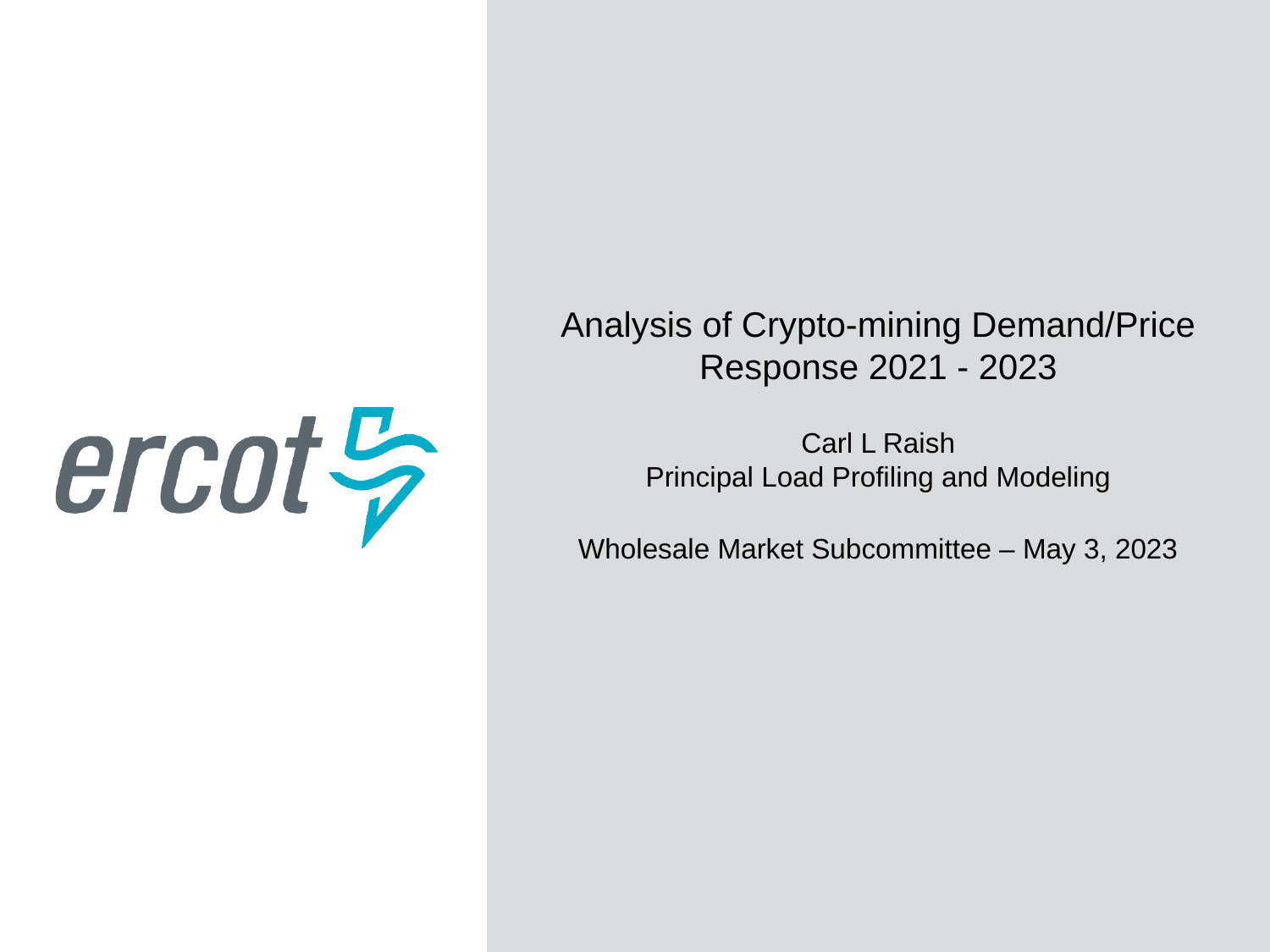

Analysis of Crypto-mining Demand/Price Response 2021 - 2023

Carl L Raish
Principal Load Profiling and Modeling

Wholesale Market Subcommittee – May 3, 2023